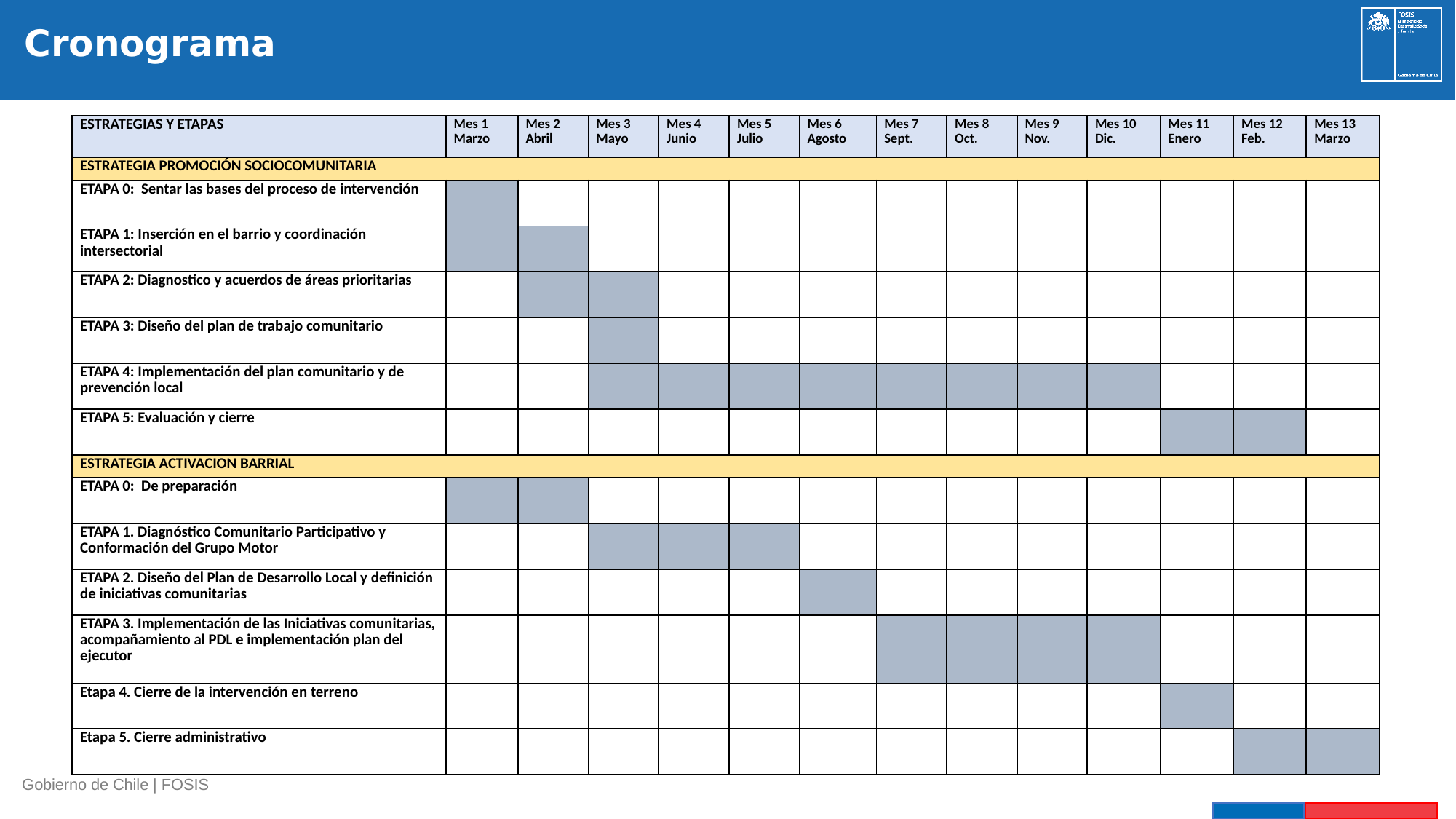

# Cronograma
| ESTRATEGIAS Y ETAPAS | Mes 1 Marzo | Mes 2 Abril | Mes 3 Mayo | Mes 4 Junio | Mes 5 Julio | Mes 6 Agosto | Mes 7 Sept. | Mes 8 Oct. | Mes 9 Nov. | Mes 10 Dic. | Mes 11 Enero | Mes 12 Feb. | Mes 13 Marzo |
| --- | --- | --- | --- | --- | --- | --- | --- | --- | --- | --- | --- | --- | --- |
| ESTRATEGIA PROMOCIÓN SOCIOCOMUNITARIA |  |  |  |  |  |  |  |  |  |  |  |  |  |
| ETAPA 0: Sentar las bases del proceso de intervención |  |  |  |  |  |  |  |  |  |  |  |  |  |
| ETAPA 1: Inserción en el barrio y coordinación intersectorial |  |  |  |  |  |  |  |  |  |  |  |  |  |
| ETAPA 2: Diagnostico y acuerdos de áreas prioritarias |  |  |  |  |  |  |  |  |  |  |  |  |  |
| ETAPA 3: Diseño del plan de trabajo comunitario |  |  |  |  |  |  |  |  |  |  |  |  |  |
| ETAPA 4: Implementación del plan comunitario y de prevención local |  |  |  |  |  |  |  |  |  |  |  |  |  |
| ETAPA 5: Evaluación y cierre |  |  |  |  |  |  |  |  |  |  |  |  |  |
| ESTRATEGIA ACTIVACION BARRIAL |  |  |  |  |  |  |  |  |  |  |  |  |  |
| ETAPA 0: De preparación |  |  |  |  |  |  |  |  |  |  |  |  |  |
| ETAPA 1. Diagnóstico Comunitario Participativo y Conformación del Grupo Motor |  |  |  |  |  |  |  |  |  |  |  |  |  |
| ETAPA 2. Diseño del Plan de Desarrollo Local y definición de iniciativas comunitarias |  |  |  |  |  |  |  |  |  |  |  |  |  |
| ETAPA 3. Implementación de las Iniciativas comunitarias, acompañamiento al PDL e implementación plan del ejecutor |  |  |  |  |  |  |  |  |  |  |  |  |  |
| Etapa 4. Cierre de la intervención en terreno |  |  |  |  |  |  |  |  |  |  |  |  |  |
| Etapa 5. Cierre administrativo |  |  |  |  |  |  |  |  |  |  |  |  |  |